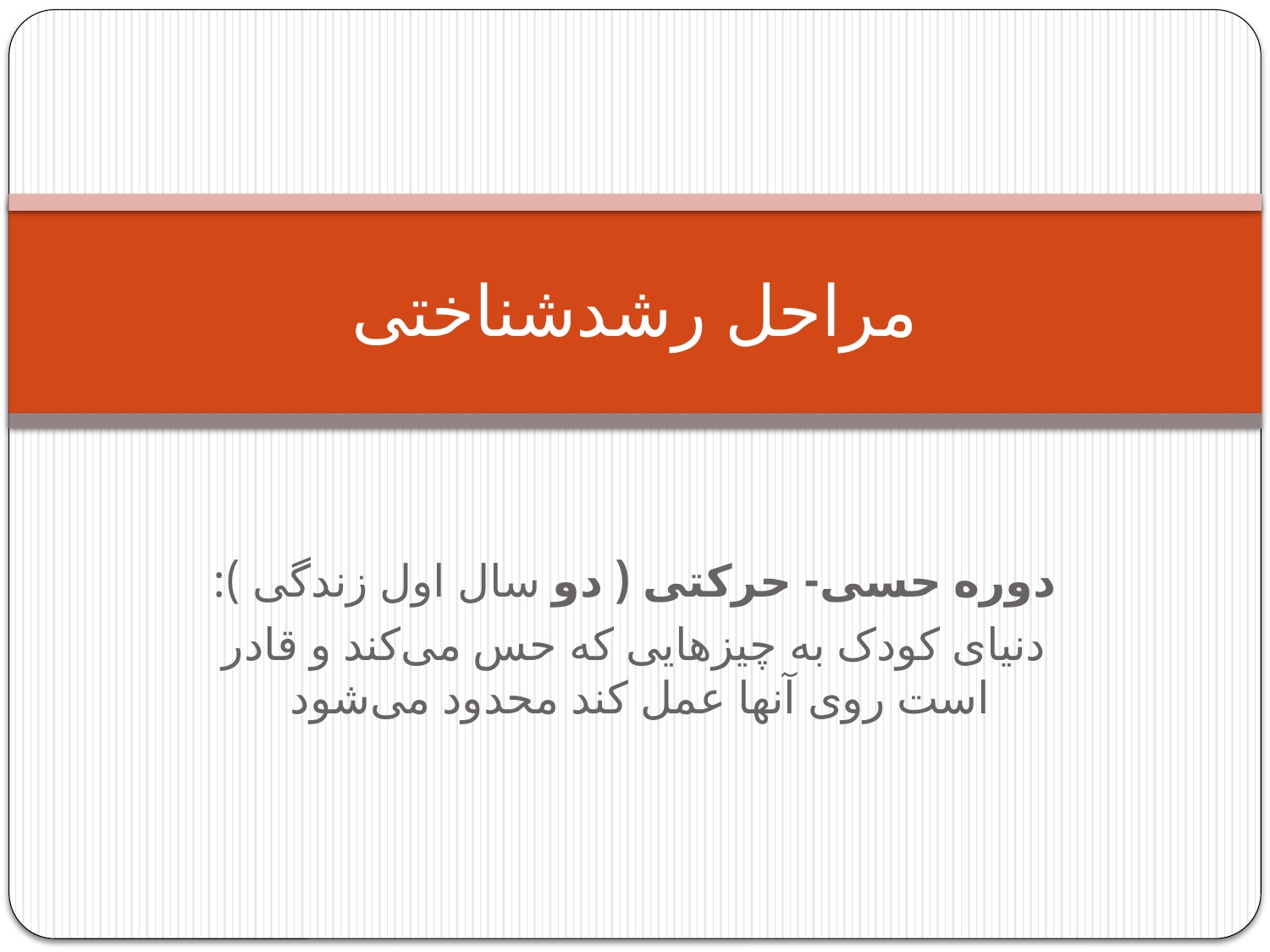

# مراحل رشدشناختی
دوره حسی- حرکتی ( دو سال اول زندگی ):
دنیای کودک به چیزهایی که حس می‌کند و قادر است روی آنها عمل کند محدود می‌شود